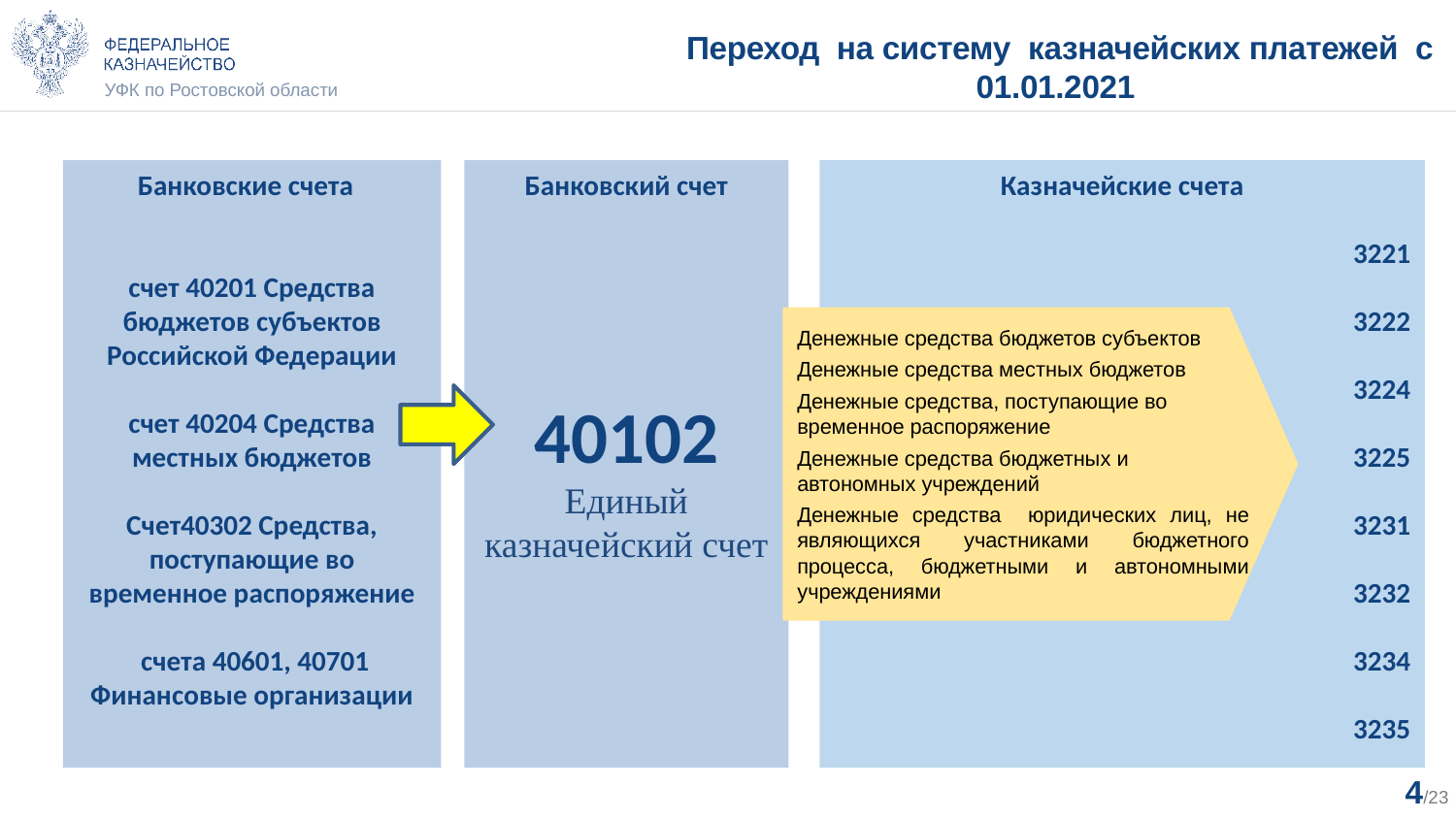

# Переход  на систему  казначейских платежей  с 01.01.2021
УФК по Ростовской области
Банковские счета

счет 40201 Средства бюджетов субъектов Российской Федерации

счет 40204 Средства местных бюджетов

Счет40302 Средства, поступающие во временное распоряжение

 счета 40601, 40701 Финансовые организации

 Банковский счет

40102 Единый казначейский счет

Казначейские счета

3221

3222

3224

3225

3231

3232

3234

3235

Денежные средства бюджетов субъектов
Денежные средства местных бюджетов
Денежные средства, поступающие во временное распоряжение
Денежные средства бюджетных и автономных учреждений
Денежные средства  юридических лиц, не являющихся участниками бюджетного процесса, бюджетными и автономными учреждениями

4/23